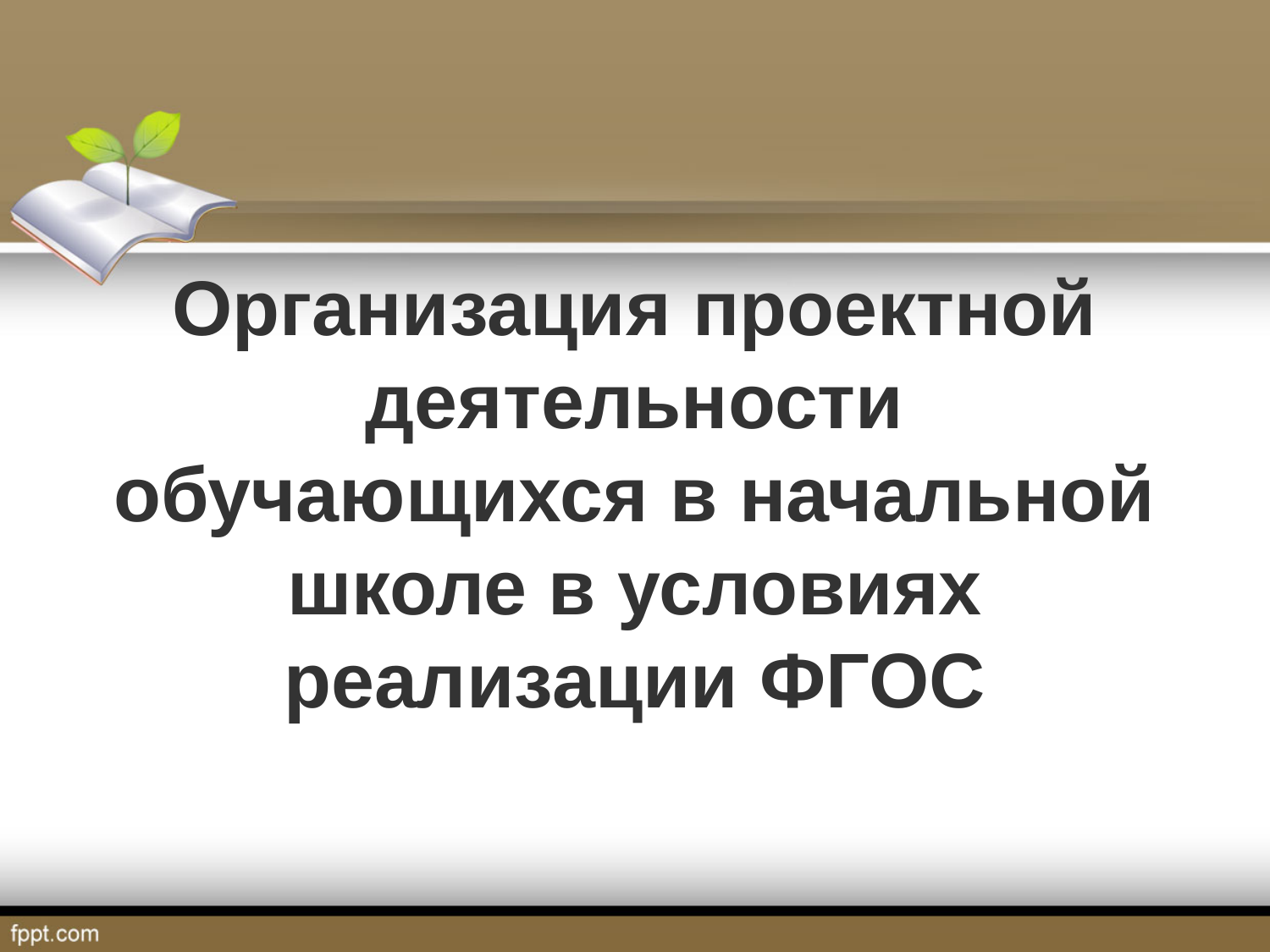

# Организация проектной деятельности обучающихся в начальной школе в условиях реализации ФГОС